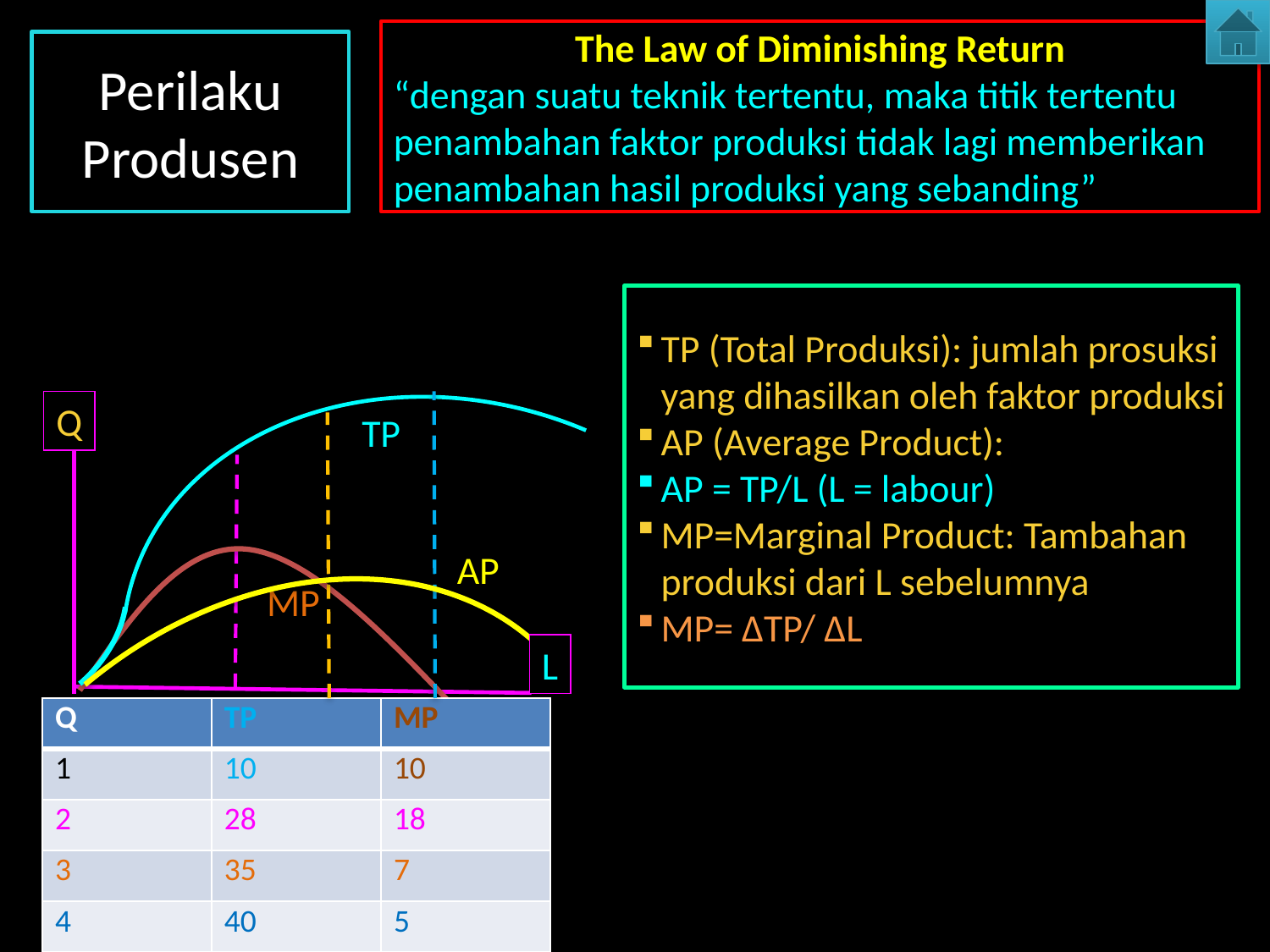

The Law of Diminishing Return
“dengan suatu teknik tertentu, maka titik tertentu penambahan faktor produksi tidak lagi memberikan penambahan hasil produksi yang sebanding”
Perilaku
Produsen
TP (Total Produksi): jumlah prosuksi yang dihasilkan oleh faktor produksi
AP (Average Product):
AP = TP/L (L = labour)
MP=Marginal Product: Tambahan  produksi dari L sebelumnya
MP= ∆TP/ ∆L

Q

TP

AP

MP

L

| Q | TP | MP |
| --- | --- | --- |
| 1 | 10 | 10 |
| 2 | 28 | 18 |
| 3 | 35 | 7 |
| 4 | 40 | 5 |